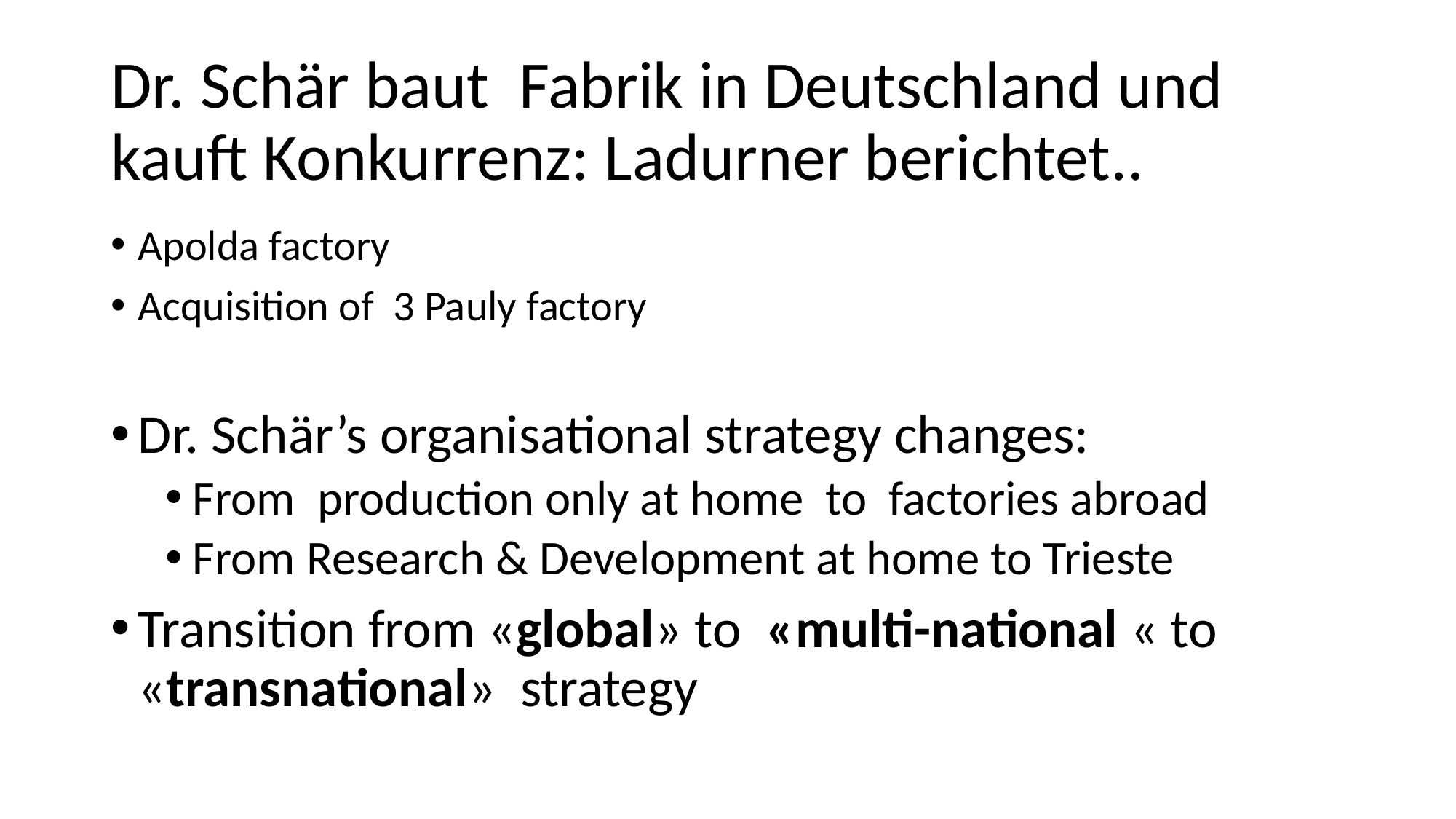

# Dr. Schär baut  Fabrik in Deutschland und kauft Konkurrenz: Ladurner berichtet..
Apolda factory
Acquisition of  3 Pauly factory

Dr. Schär’s organisational strategy changes:
From  production only at home  to  factories abroad
From Research & Development at home to Trieste
Transition from «global» to  «multi-national « to «transnational»  strategy